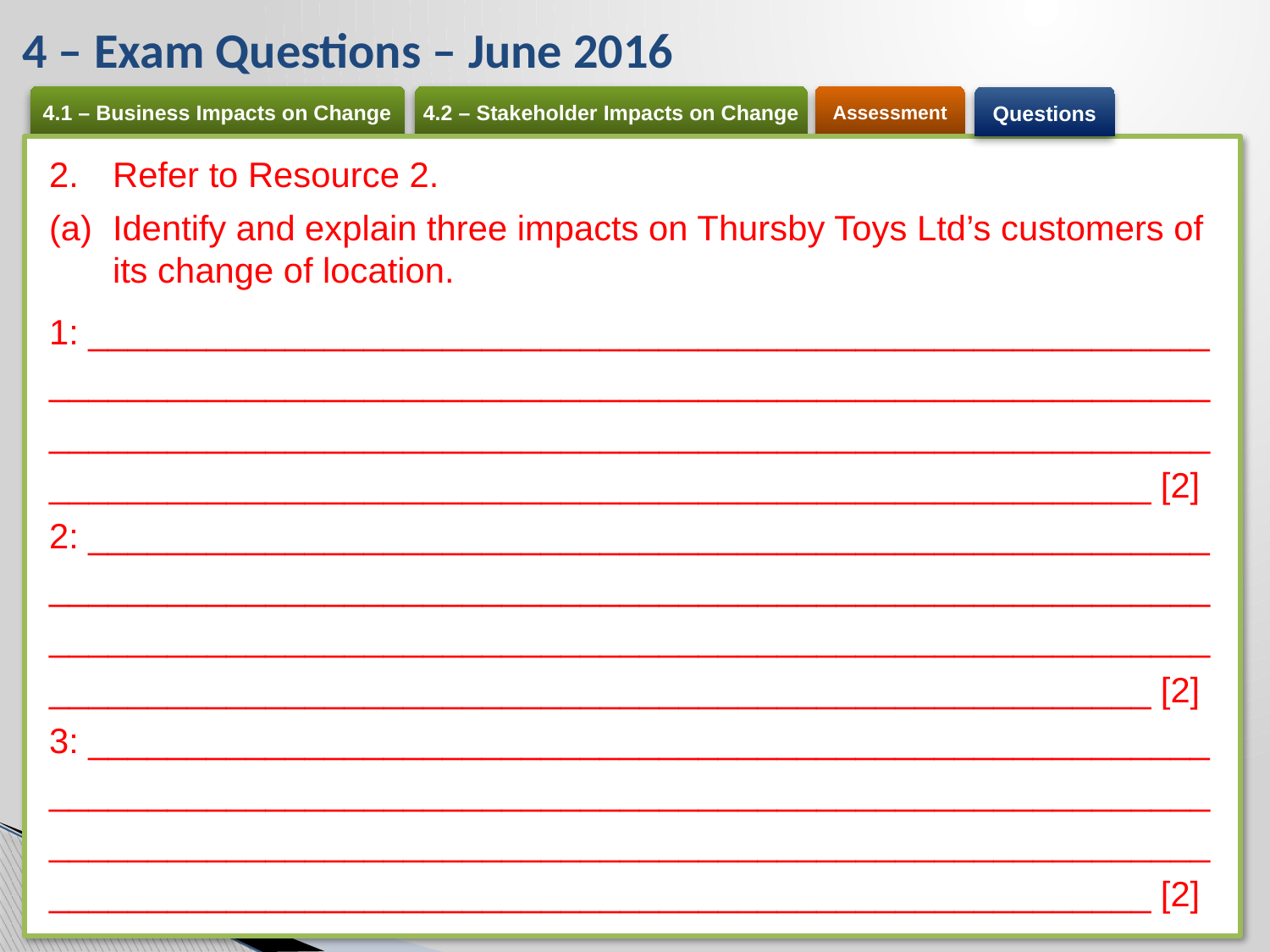

# 4 – Exam Questions – June 2016
Refer to Resource 2.
Identify and explain three impacts on Thursby Toys Ltd’s customers of its change of location.
1: _________________________________________________________
______________________________________________________________________________________________________________________________________________________________________________ [2]
2: _________________________________________________________
______________________________________________________________________________________________________________________________________________________________________________ [2]
3: _________________________________________________________
______________________________________________________________________________________________________________________________________________________________________________ [2]